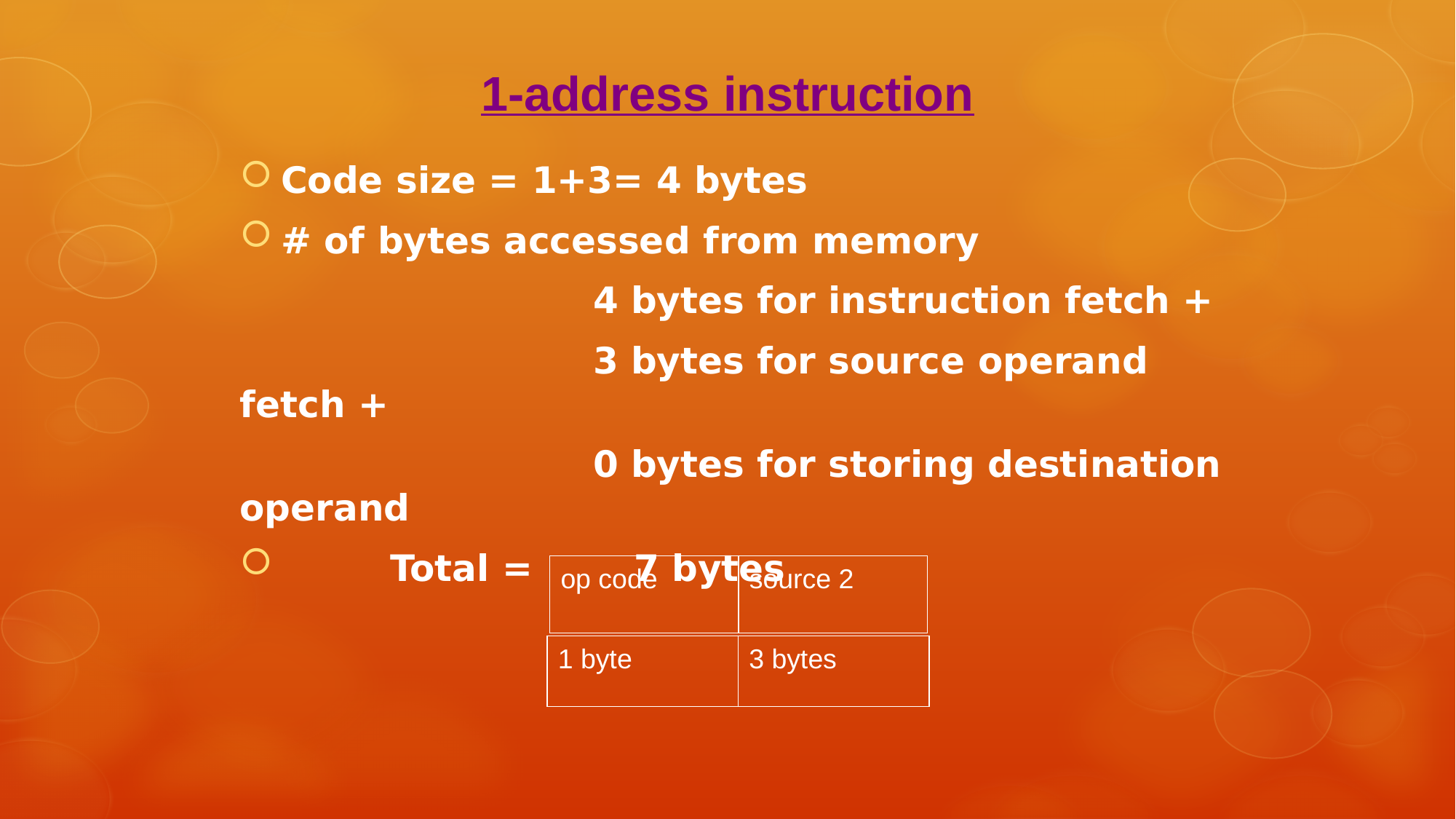

1-address instruction
Code size = 1+3= 4 bytes
# of bytes accessed from memory
   			  4 bytes for instruction fetch +
			  3 bytes for source operand fetch +
			  0 bytes for storing destination operand
	Total = 	  7 bytes

op code
source 2
1 byte
3 bytes